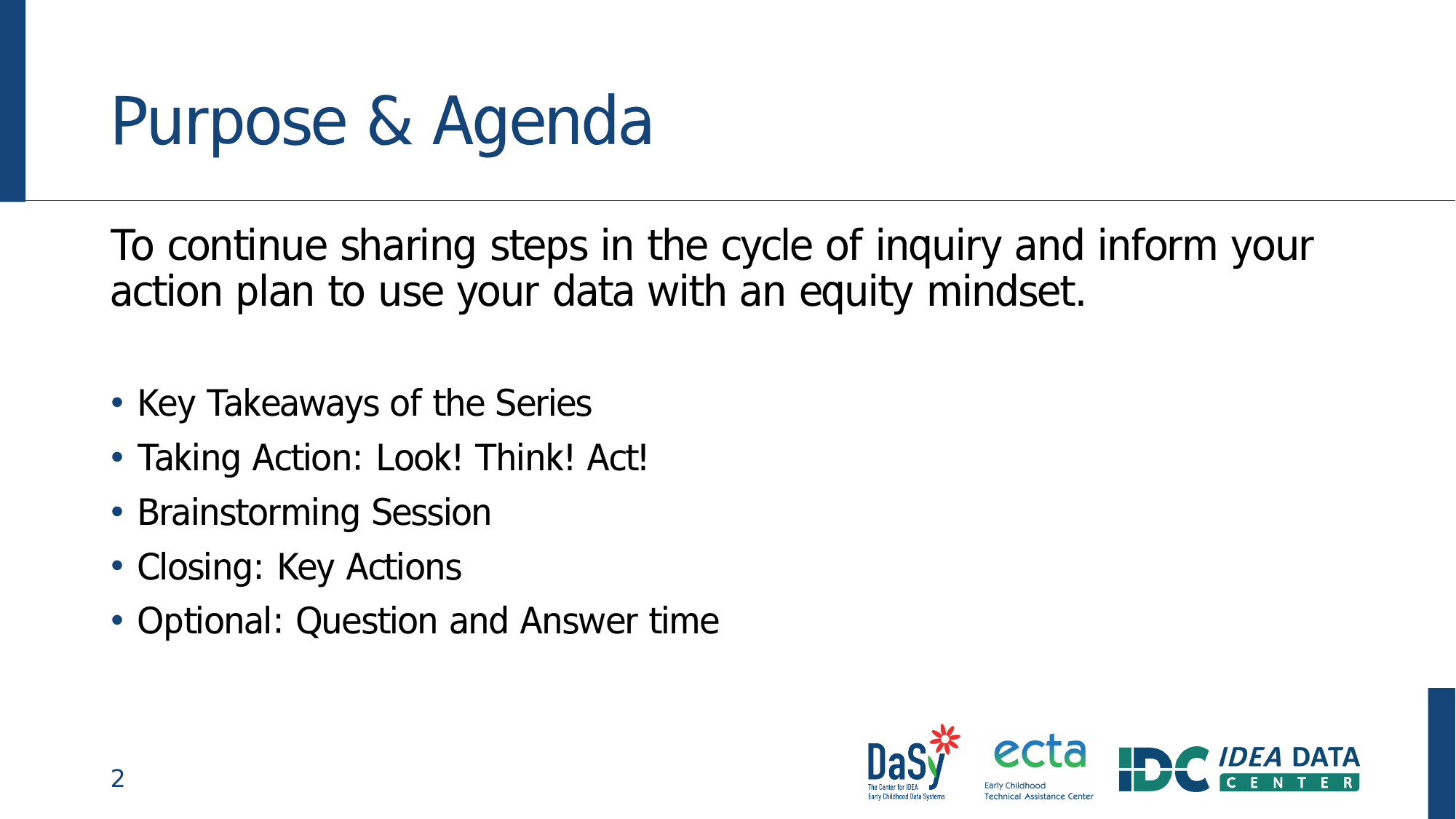

# Purpose & Agenda
To continue sharing steps in the cycle of inquiry and inform your action plan to use your data with an equity mindset.

Key Takeaways of the Series
Taking Action: Look! Think! Act!
Brainstorming Session
Closing: Key Actions
Optional: Question and Answer time